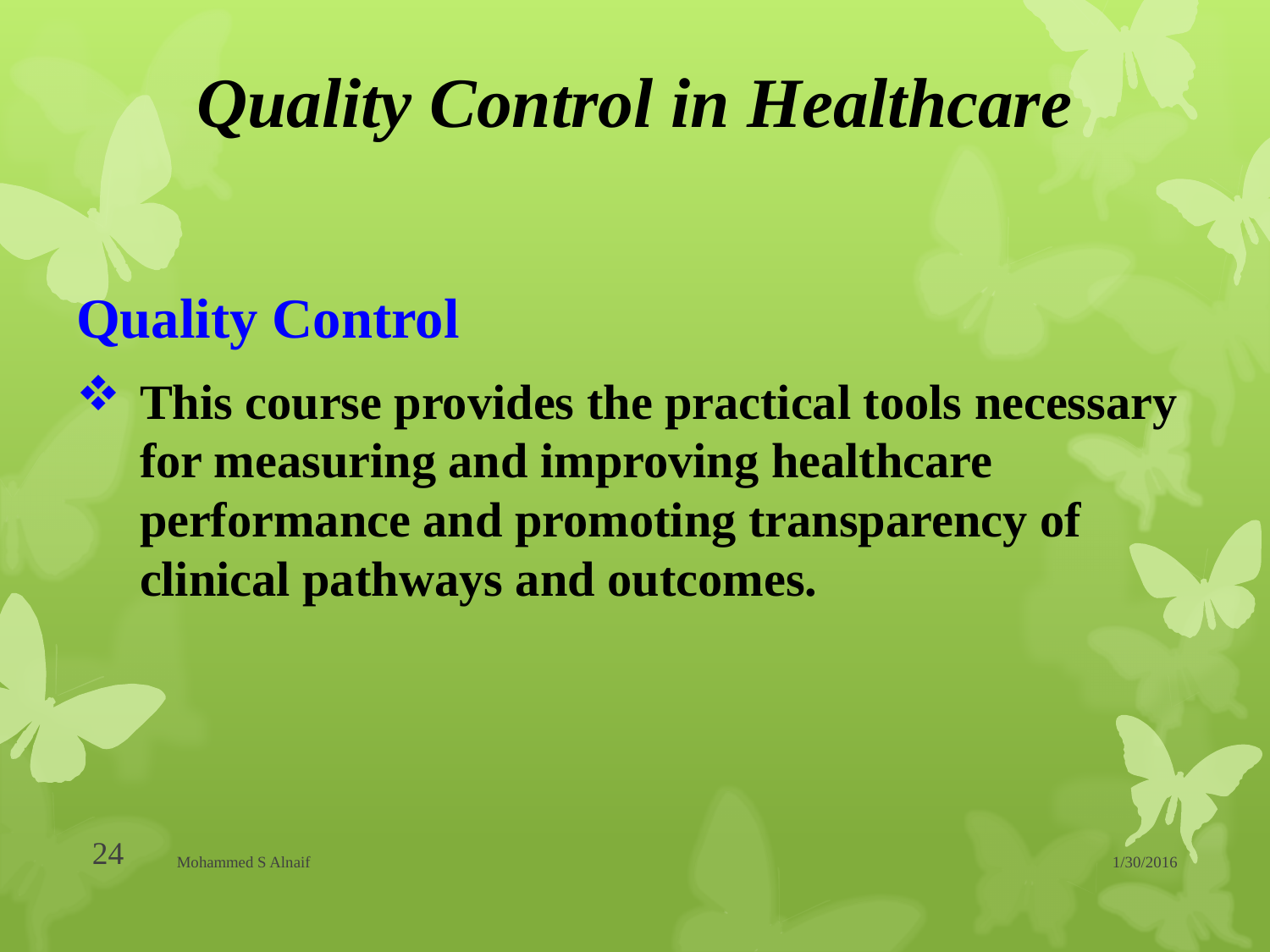

# Quality Control in Healthcare
Quality Control
This course provides the practical tools necessary for measuring and improving healthcare performance and promoting transparency of clinical pathways and outcomes.

24
Mohammed S Alnaif
1/30/2016